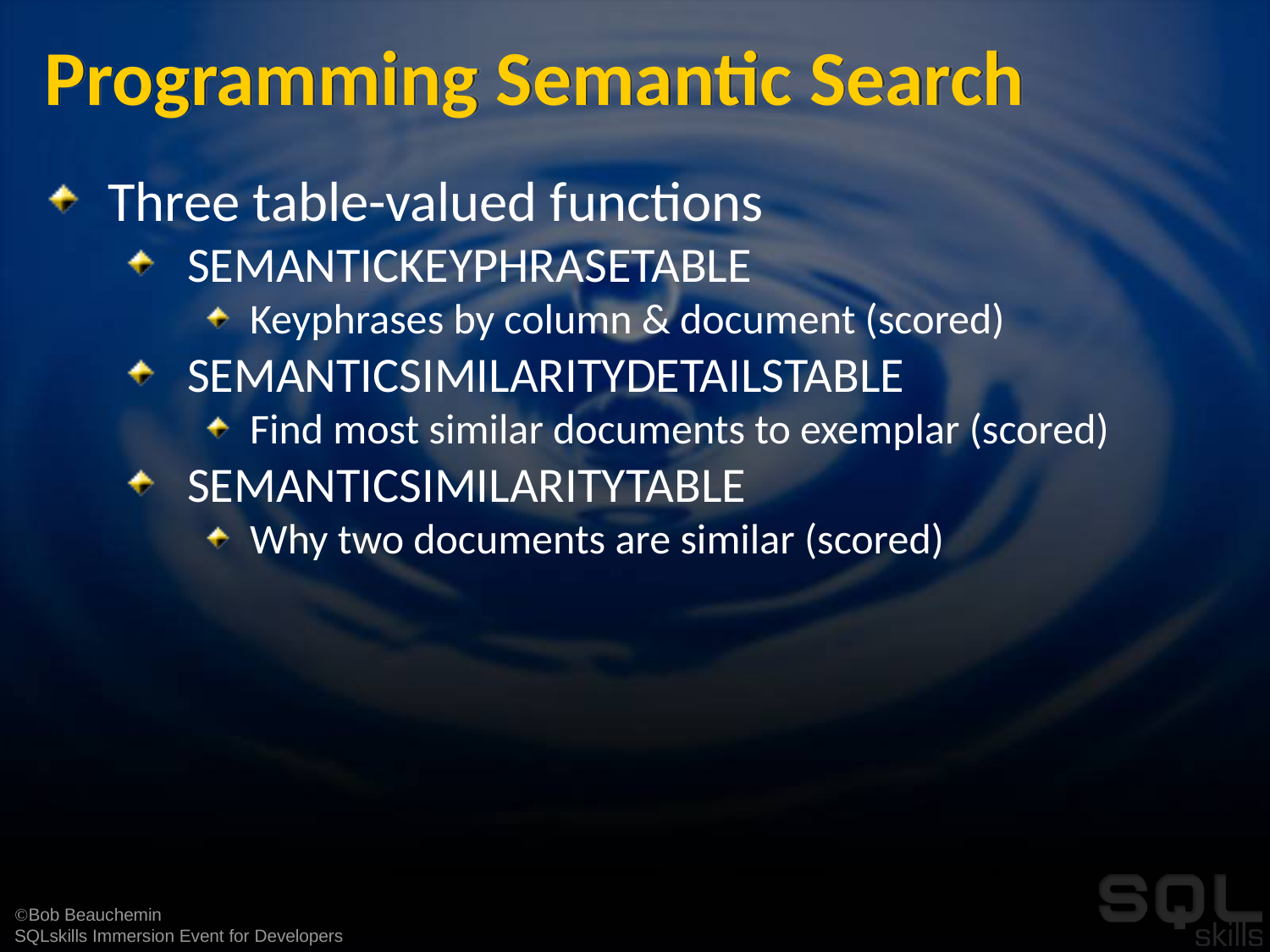

# Programming Semantic Search
Three table-valued functions
SEMANTICKEYPHRASETABLE
Keyphrases by column & document (scored)
SEMANTICSIMILARITYDETAILSTABLE
Find most similar documents to exemplar (scored)
SEMANTICSIMILARITYTABLE
Why two documents are similar (scored)